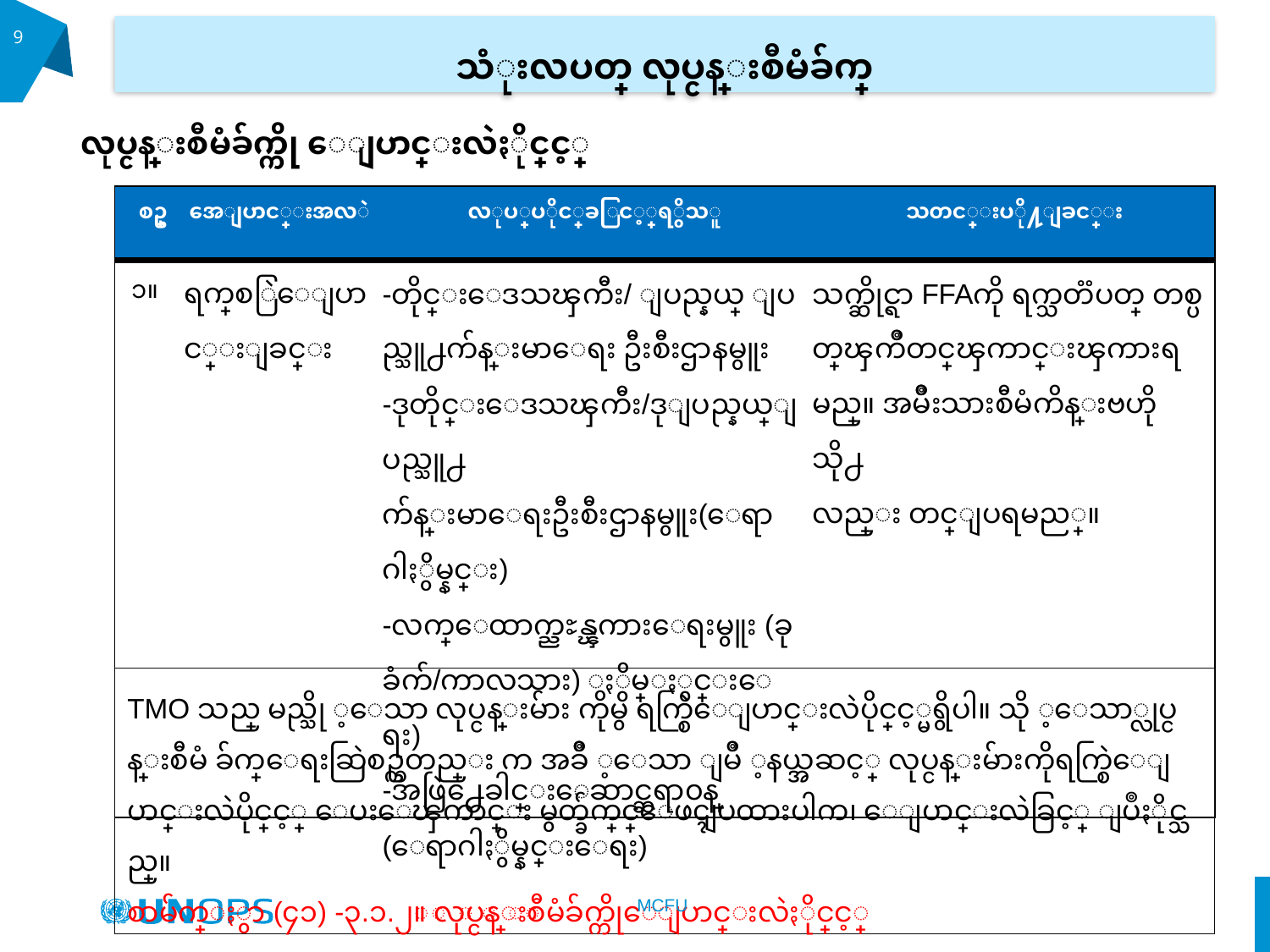

သံုးလပတ္ လုပ္ငန္းစီမံခ်က္
9
လုပ္ငန္းစီမံခ်က္ကို ေျပာင္းလဲႏိုင္ခြင့္
| စဥ္ | အေျပာင္းအလဲ | လုပ္ပိုင္ခြင့္ရွိသူ | သတင္းပို႔ျခင္း |
| --- | --- | --- | --- |
| ၁။ | ရက္စြဲေျပာင္းျခင္း | -တိုင္းေဒသၾကီး/ ျပည္နယ္ ျပည္သူ႕က်န္းမာေရး ဦးစီးဌာနမွူး -ဒုတိုင္းေဒသၾကီး/ဒုျပည္နယ္ျပည္သူ႕ က်န္းမာေရးဦးစီးဌာနမွူး(ေရာဂါႏွိမ္နင္း) -လက္ေထာက္ညႊန္ၾကားေရးမွူး (ခုခံက်/ကာလသား) ႏွိမ္ႏွင္းေရး) -အဖြဲ႕ေခါင္းေဆာင္ဆရာ၀န္ (ေရာဂါႏွိမ္နင္းေရး) | သက္ဆိုင္ရာ FFAကို ရက္သတၱပတ္ တစ္ပတ္ၾကိဳတင္အေၾကာင္းၾကားရ မည္။ အမ်ိဳးသားစီမံကိန္းဗဟိုသို႕ လည္း တင္ျပရမည္။ |
TMO သည္ မည္သို ့ေသာ လုပ္ငန္းမ်ား ကိုမွ ရက္စြဲေျပာင္းလဲပိုင္ခြင့္မရွိပါ။ သို ့ေသာ္လုပ္ငန္းစီမံ ခ်က္ေရးဆြဲစဥ္ကတည္း က အခ်ိဳ ့ေသာ ျမိဳ ့နယ္အဆင့္ လုပ္ငန္းမ်ားကိုရက္စြဲေျပာင္းလဲပိုင္ခြင့္ ေပးေၾကာင္း မွတ္ခ်က္တြင္ေဖၚျပထားပါက၊ ေျပာင္းလဲခြင့္ ျပဳႏိုင္သည္။
စာမ်က္ႏွာ (၄၁) -၃.၁.၂။ လုပ္ငန္းစီမံခ်က္ကိုေျပာင္းလဲႏိုင္ခြင့္
MCFU